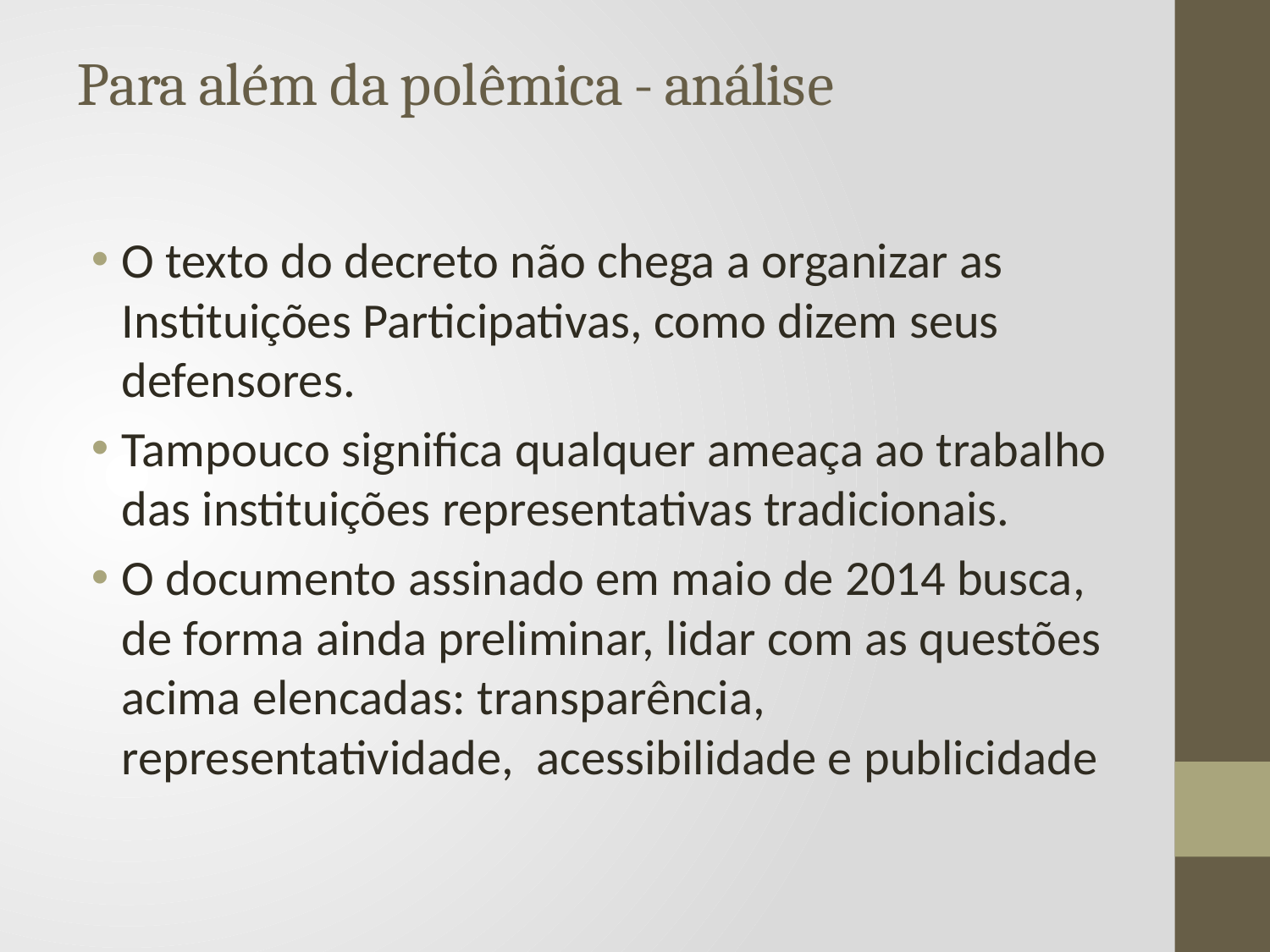

# Para além da polêmica - análise
O texto do decreto não chega a organizar as Instituições Participativas, como dizem seus defensores.
Tampouco significa qualquer ameaça ao trabalho das instituições representativas tradicionais.
O documento assinado em maio de 2014 busca, de forma ainda preliminar, lidar com as questões acima elencadas: transparência,  representatividade,  acessibilidade e publicidade